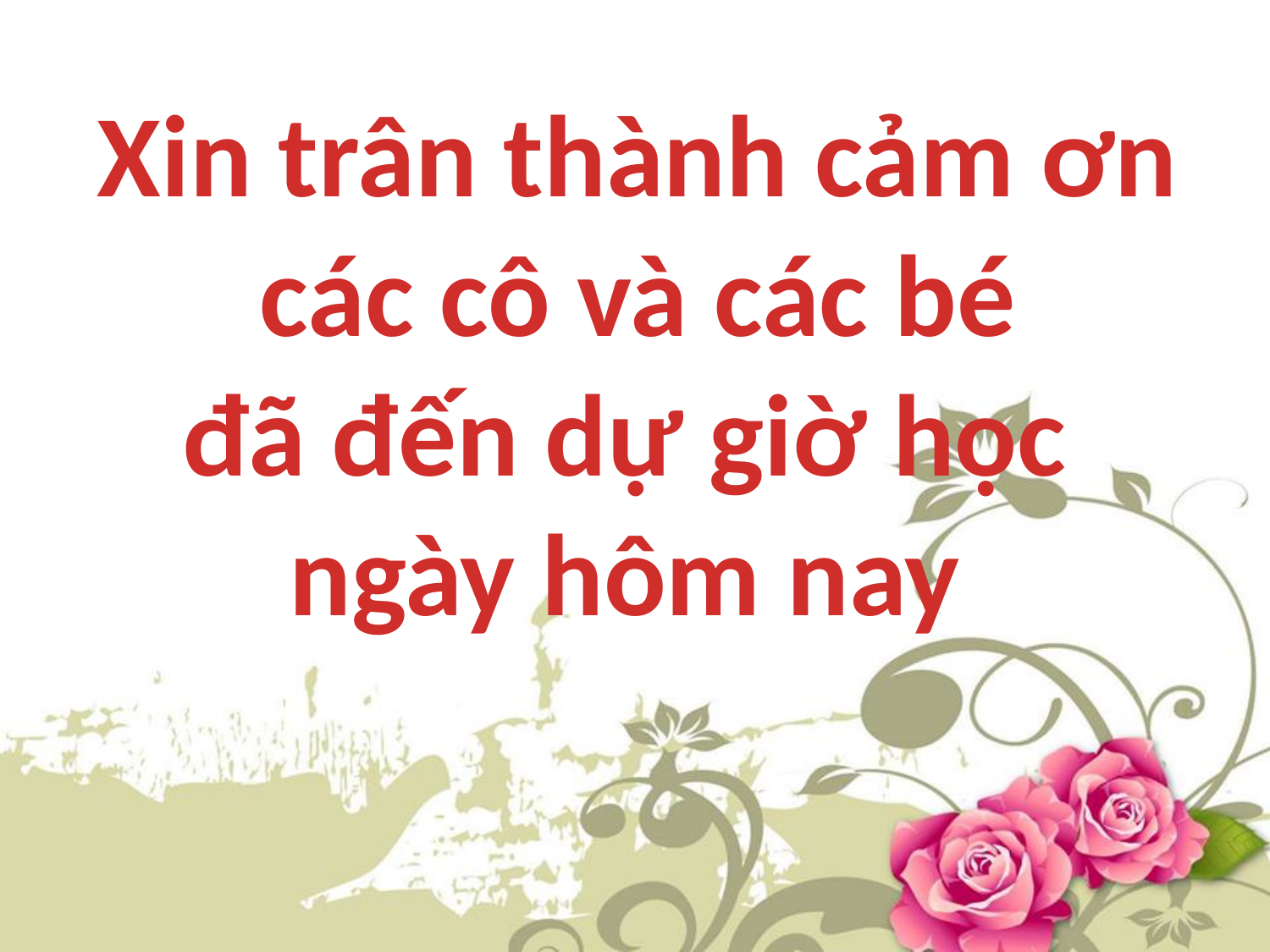

Xin trân thành cảm ơn
 các cô và các bé
đã đến dự giờ học
ngày hôm nay